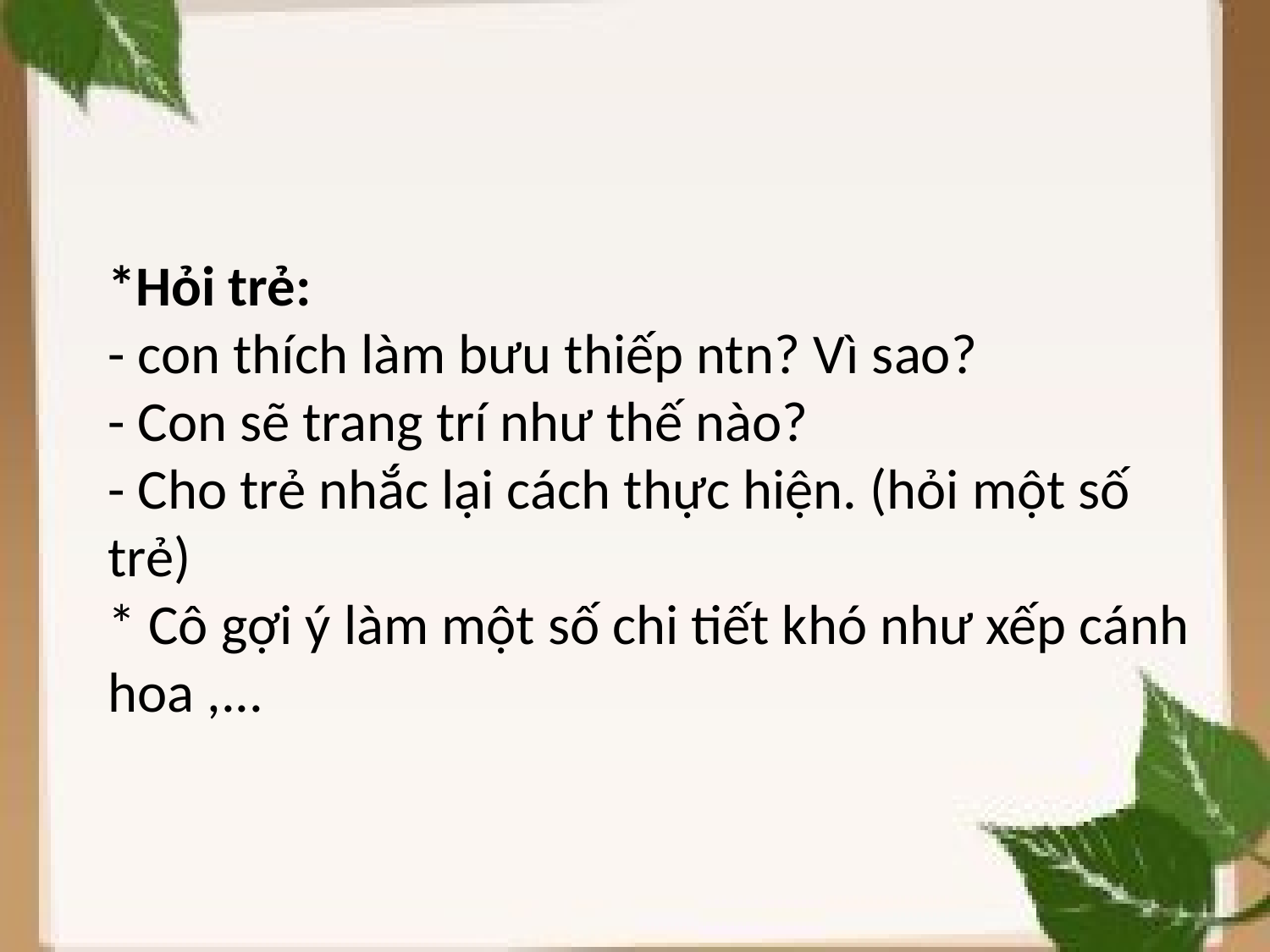

*Hỏi trẻ:
- con thích làm bưu thiếp ntn? Vì sao?
- Con sẽ trang trí như thế nào?
- Cho trẻ nhắc lại cách thực hiện. (hỏi một số trẻ)
* Cô gợi ý làm một số chi tiết khó như xếp cánh hoa ,...